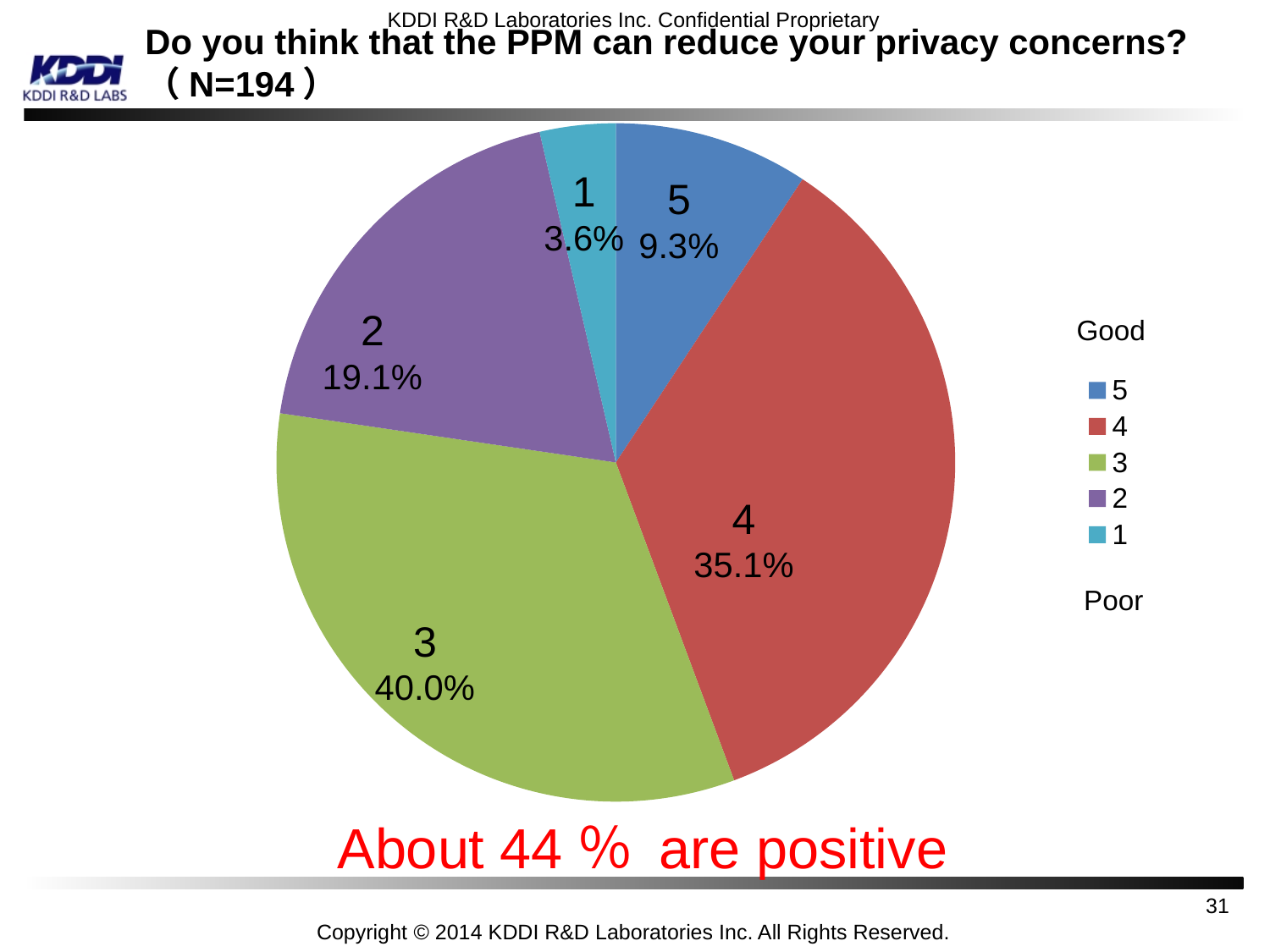

# Do you think that the PPM can reduce your privacy concerns?（N=194）

### Chart

| Category |  |
|---|---|
| 5 | 9.278350515463918 |
| 4 | 35.051546391752574 |
| 3 | 32.98969072164948 |
| 2 | 19.072164948453608 |
| 1 | 3.608247422680412 |
1
3.6%
5
9.3%
2
19.1%
Good
4
35.1%
Poor
3
40.0%
About 44％ are positive
31